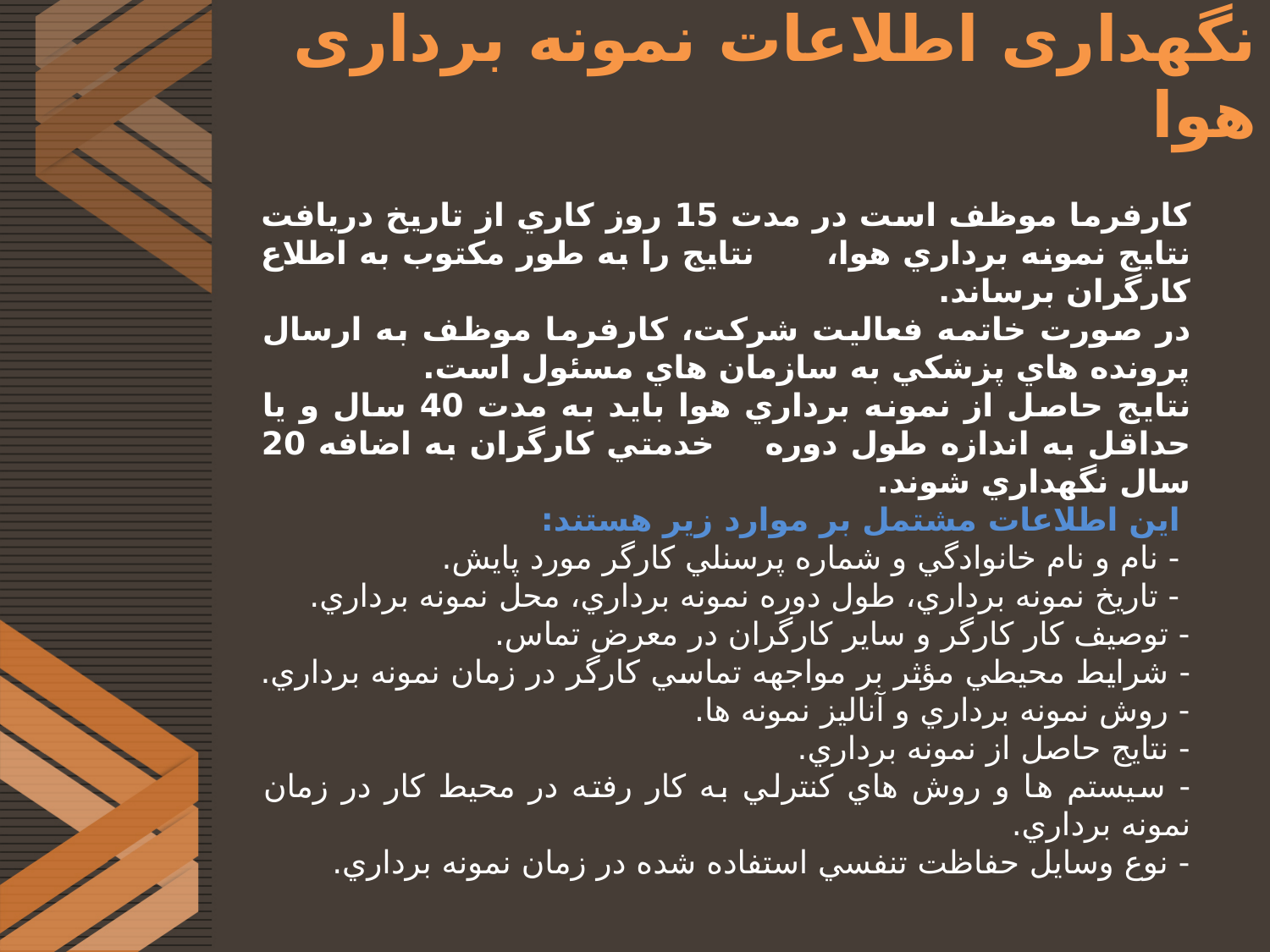

# نگهداری اطلاعات نمونه برداری هوا
كارفرما موظف است در مدت 15 روز كاري از تاريخ دريافت نتايج نمونه برداري هوا،      نتايج را به طور مکتوب به اطلاع كارگران برساند.
در صورت خاتمه فعاليت شركت، كارفرما موظف به ارسال پرونده هاي پزشکي به سازمان هاي مسئول است.
نتايج حاصل از نمونه برداري هوا بايد به مدت 40 سال و يا حداقل به اندازه طول دوره    خدمتي كارگران به اضافه 20 سال نگهداري شوند.
 اين اطلاعات مشتمل بر موارد زير هستند:
 - نام و نام خانوادگي و شماره پرسنلي كارگر مورد پايش.
 - تاريخ نمونه برداري، طول دوره نمونه برداري، محل نمونه برداري.
- توصيف كار كارگر و ساير كارگران در معرض تماس.
- شرايط محيطي مؤثر بر مواجهه تماسي كارگر در زمان نمونه برداري.
- روش نمونه برداري و آناليز نمونه ها.
- نتايج حاصل از نمونه برداري.
- سيستم ها و روش هاي كنترلي به كار رفته در محيط كار در زمان نمونه برداري.
- نوع وسايل حفاظت تنفسي استفاده شده در زمان نمونه برداري.